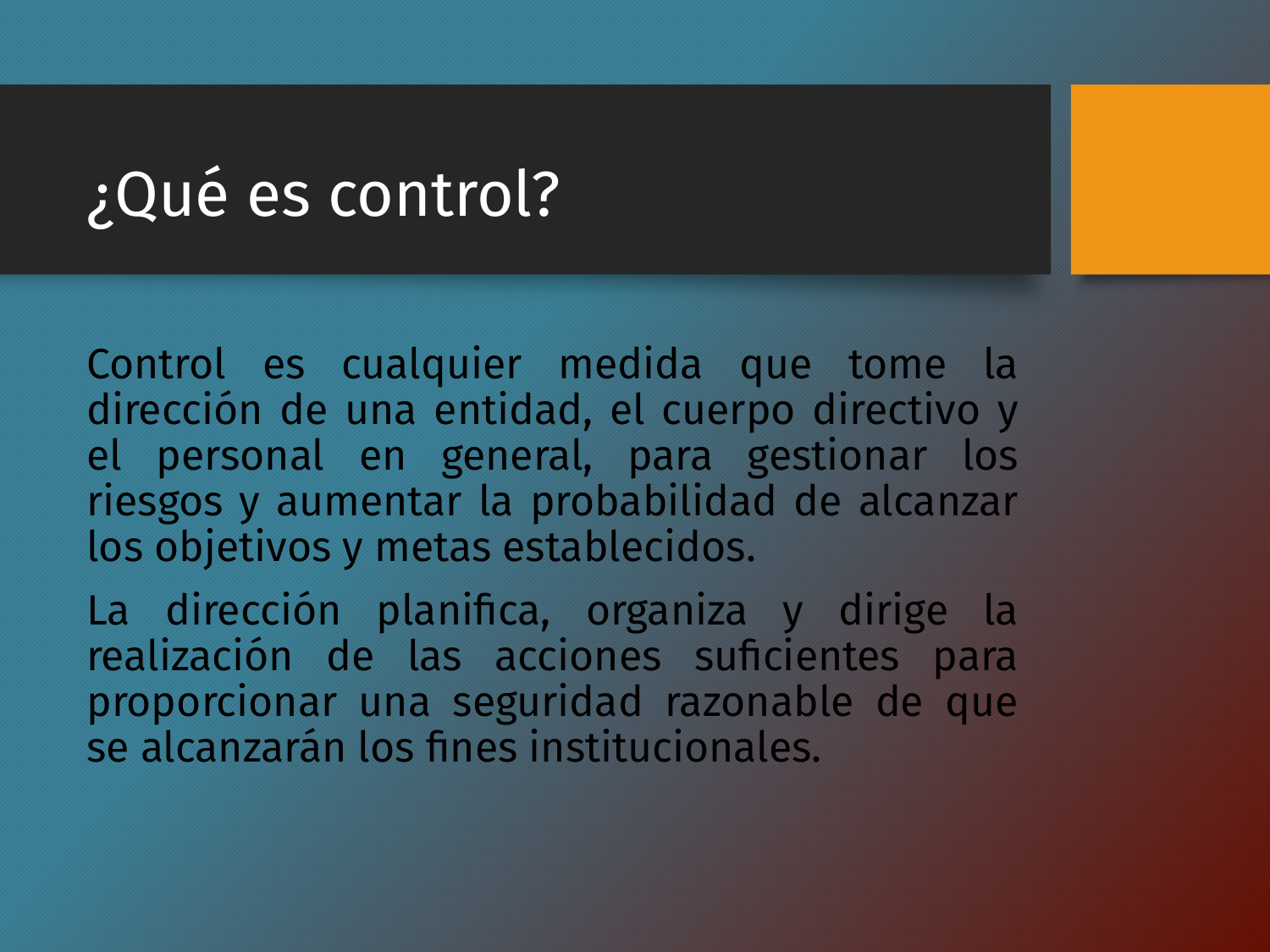

# ¿Qué es control?
Control es cualquier medida que tome la dirección de una entidad, el cuerpo directivo y el personal en general, para gestionar los riesgos y aumentar la probabilidad de alcanzar los objetivos y metas establecidos.
La dirección planifica, organiza y dirige la realización de las acciones suficientes para proporcionar una seguridad razonable de que se alcanzarán los fines institucionales.